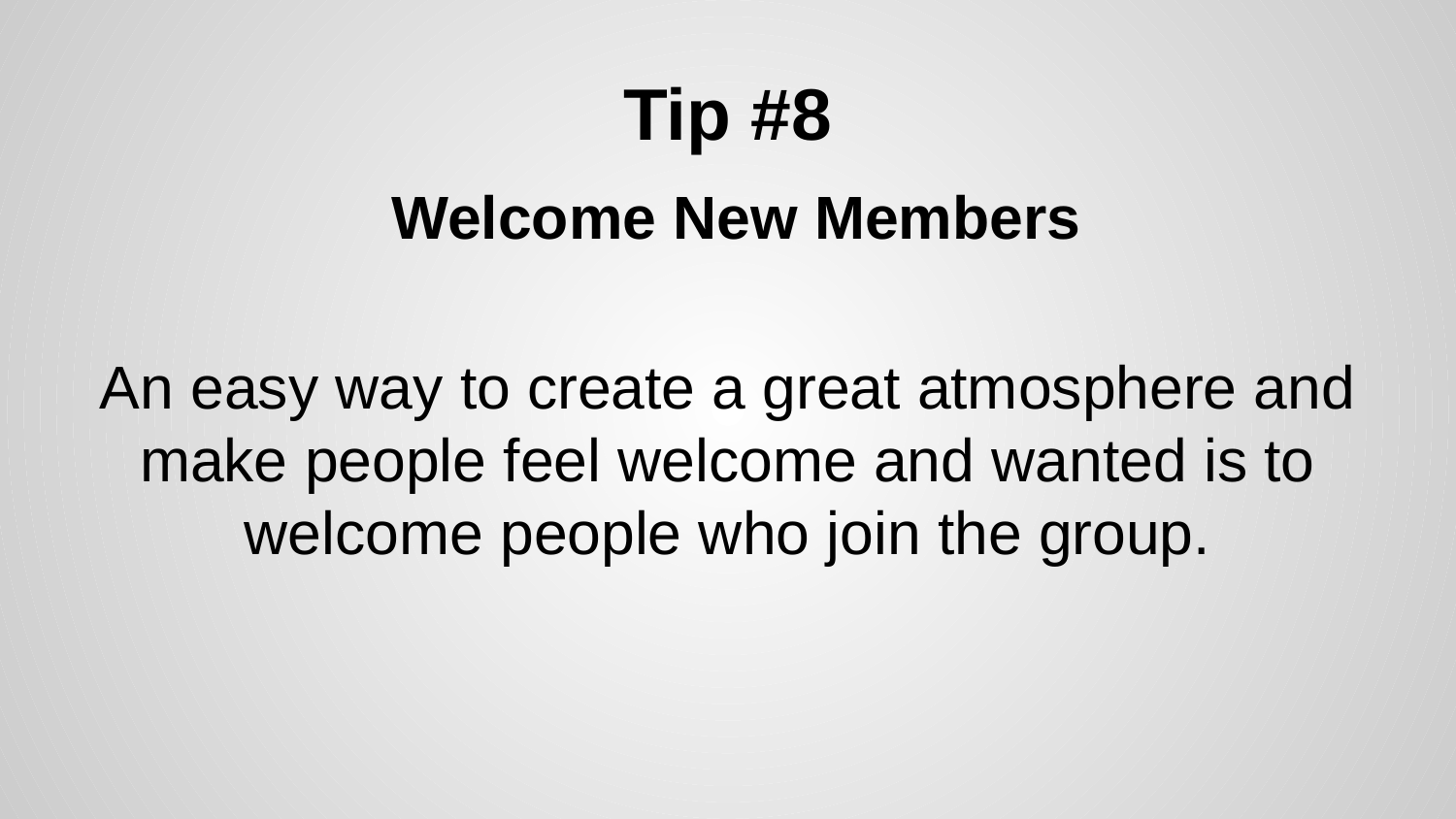

# Tip #8

 Welcome New Members

An easy way to create a great atmosphere and make people feel welcome and wanted is to welcome people who join the group.